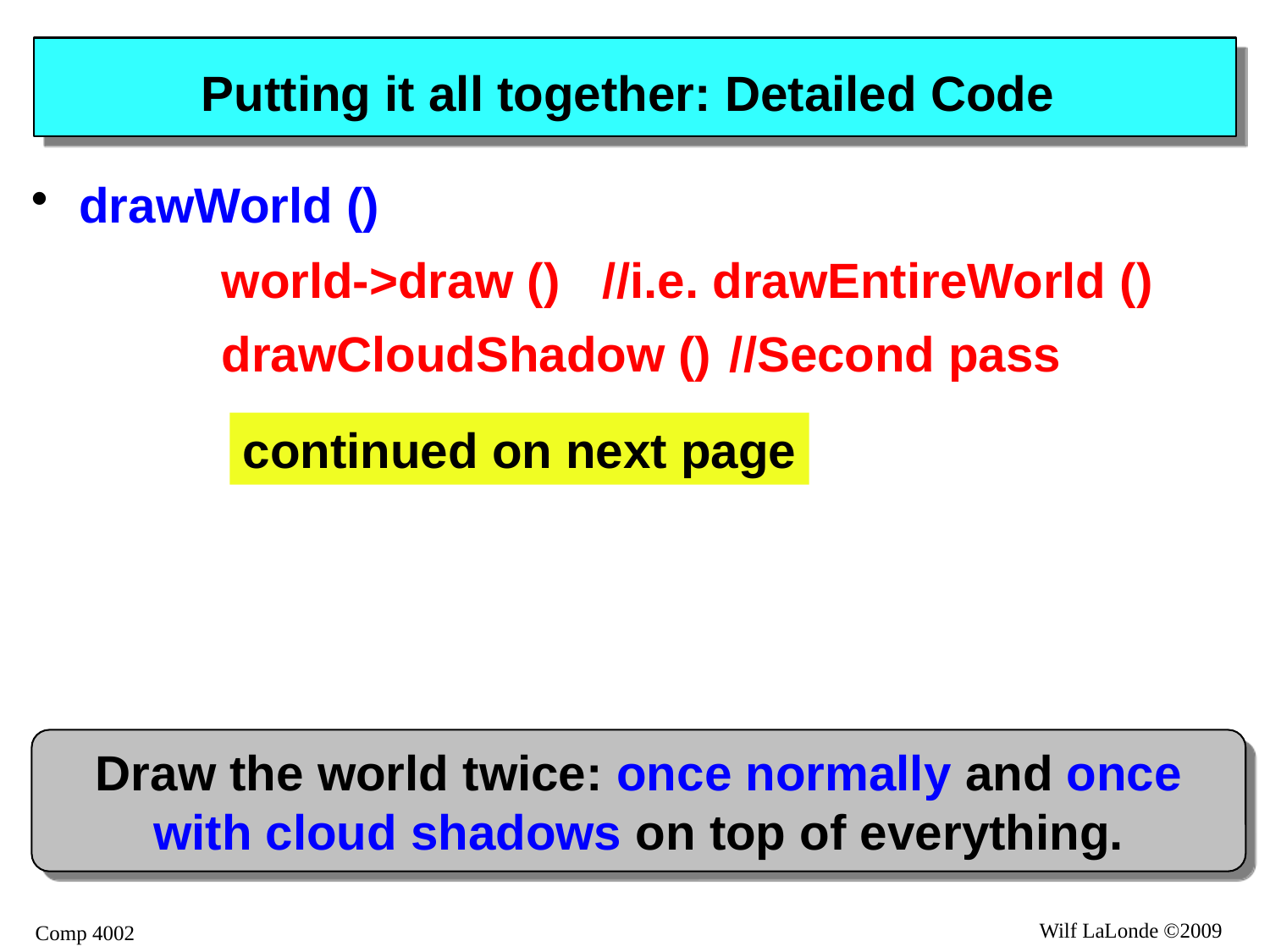

# Putting it all together: Detailed Code
drawWorld ()
	world->draw () 	//i.e. drawEntireWorld ()
	drawCloudShadow ()	//Second pass
continued on next page
Draw the world twice: once normally and once with cloud shadows on top of everything.